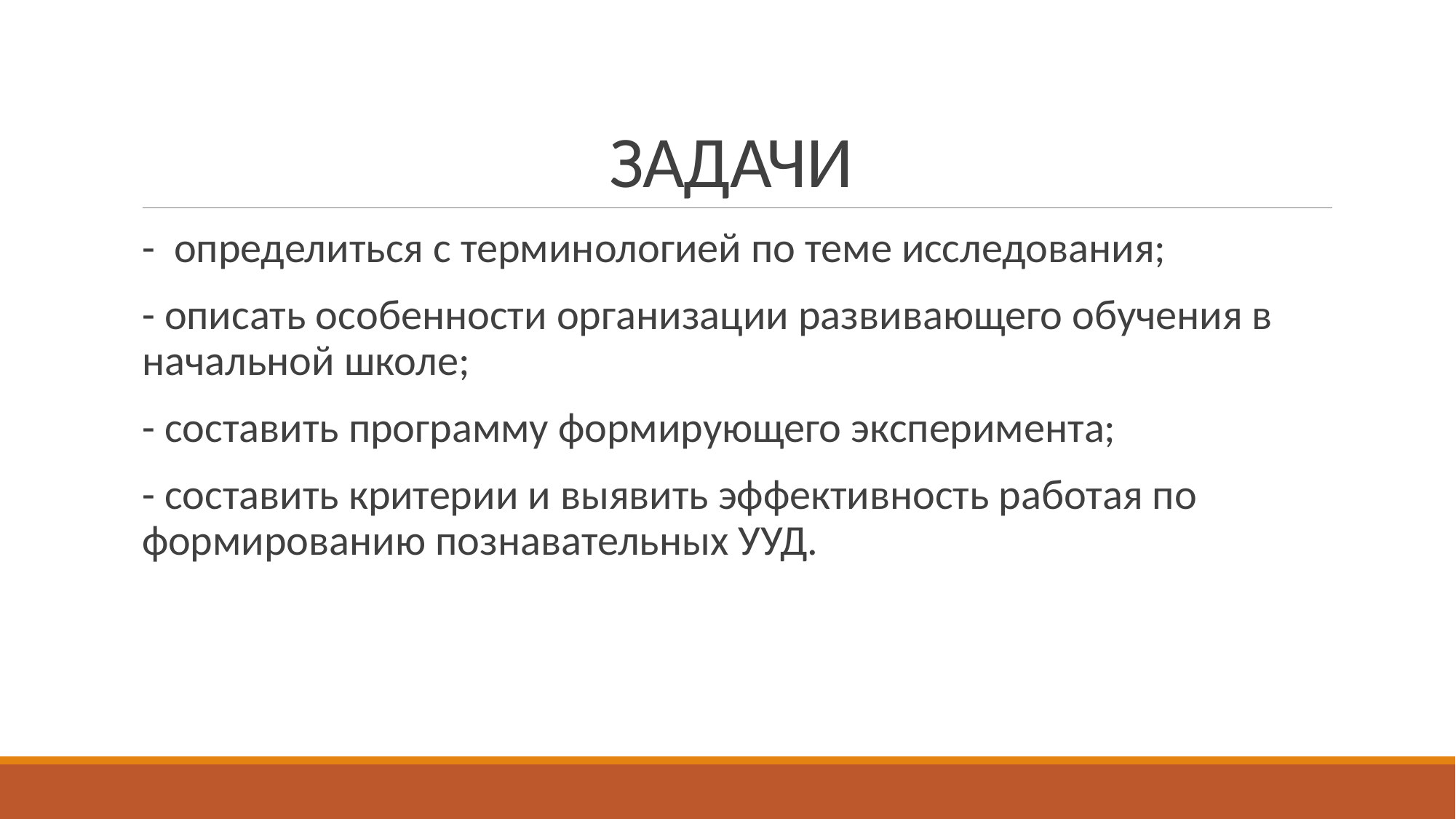

# ЗАДАЧИ
-  определиться с терминологией по теме исследования;
- описать особенности организации развивающего обучения в начальной школе;
- составить программу формирующего эксперимента;
- составить критерии и выявить эффективность работая по формированию познавательных УУД.